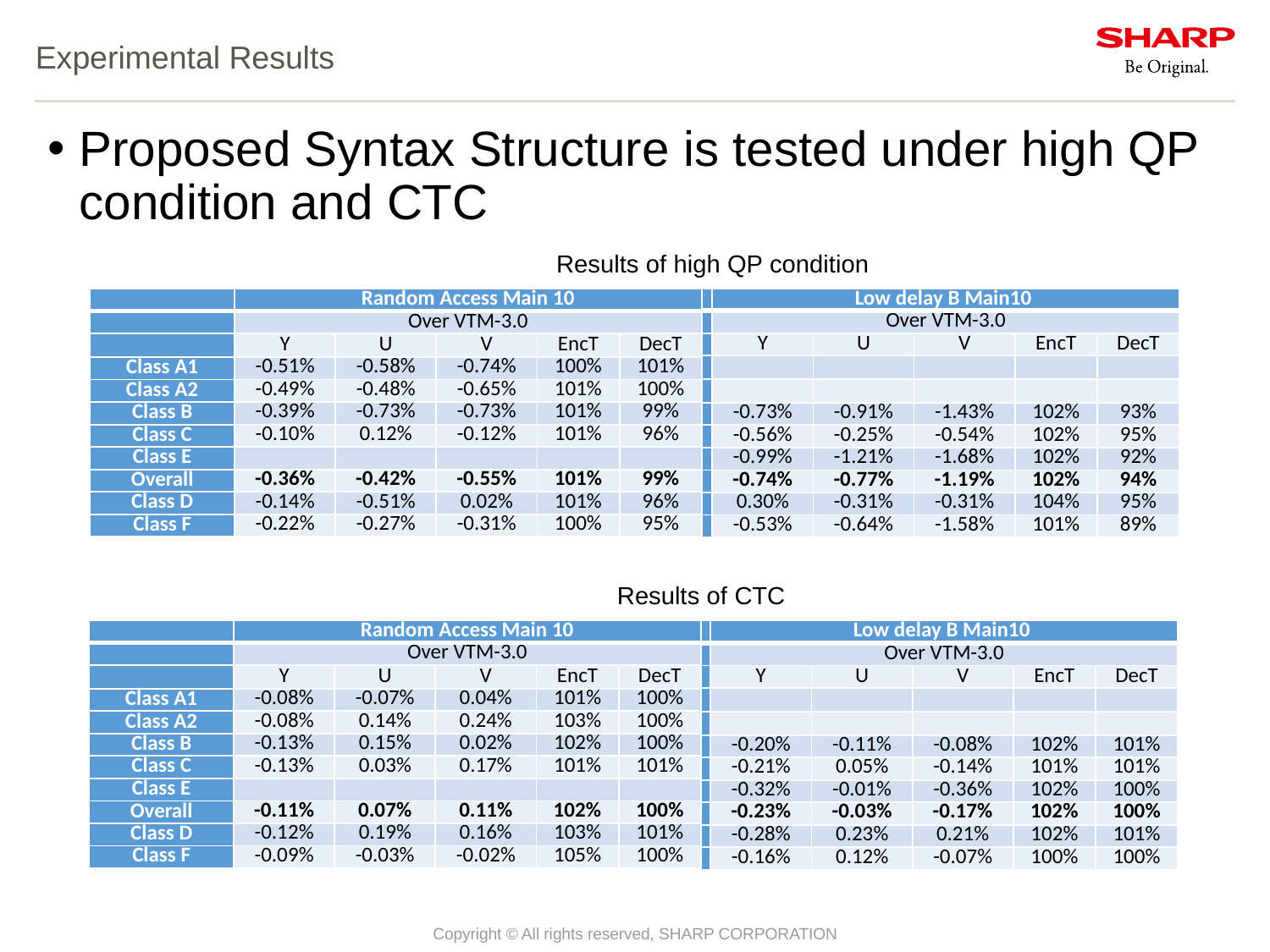

# Experimental Results
Proposed Syntax Structure is tested under high QP condition and CTC
Results of high QP condition
|  | Low delay B Main10 |  |  |  |  |
| --- | --- | --- | --- | --- | --- |
|  | Over VTM-3.0 |  |  |  |  |
|  | Y | U | V | EncT | DecT |
|  |  |  |  |  |  |
|  |  |  |  |  |  |
|  | -0.73% | -0.91% | -1.43% | 102% | 93% |
|  | -0.56% | -0.25% | -0.54% | 102% | 95% |
|  | -0.99% | -1.21% | -1.68% | 102% | 92% |
|  | -0.74% | -0.77% | -1.19% | 102% | 94% |
|  | 0.30% | -0.31% | -0.31% | 104% | 95% |
|  | -0.53% | -0.64% | -1.58% | 101% | 89% |
|  | Random Access Main 10 |  |  |  |  |
| --- | --- | --- | --- | --- | --- |
|  | Over VTM-3.0 |  |  |  |  |
|  | Y | U | V | EncT | DecT |
| Class A1 | -0.51% | -0.58% | -0.74% | 100% | 101% |
| Class A2 | -0.49% | -0.48% | -0.65% | 101% | 100% |
| Class B | -0.39% | -0.73% | -0.73% | 101% | 99% |
| Class C | -0.10% | 0.12% | -0.12% | 101% | 96% |
| Class E |  |  |  |  |  |
| Overall | -0.36% | -0.42% | -0.55% | 101% | 99% |
| Class D | -0.14% | -0.51% | 0.02% | 101% | 96% |
| Class F | -0.22% | -0.27% | -0.31% | 100% | 95% |
Results of CTC
|  | Random Access Main 10 |  |  |  |  |
| --- | --- | --- | --- | --- | --- |
|  | Over VTM-3.0 |  |  |  |  |
|  | Y | U | V | EncT | DecT |
| Class A1 | -0.08% | -0.07% | 0.04% | 101% | 100% |
| Class A2 | -0.08% | 0.14% | 0.24% | 103% | 100% |
| Class B | -0.13% | 0.15% | 0.02% | 102% | 100% |
| Class C | -0.13% | 0.03% | 0.17% | 101% | 101% |
| Class E |  |  |  |  |  |
| Overall | -0.11% | 0.07% | 0.11% | 102% | 100% |
| Class D | -0.12% | 0.19% | 0.16% | 103% | 101% |
| Class F | -0.09% | -0.03% | -0.02% | 105% | 100% |
|  | Low delay B Main10 |  |  |  |  |
| --- | --- | --- | --- | --- | --- |
|  | Over VTM-3.0 |  |  |  |  |
|  | Y | U | V | EncT | DecT |
|  |  |  |  |  |  |
|  |  |  |  |  |  |
|  | -0.20% | -0.11% | -0.08% | 102% | 101% |
|  | -0.21% | 0.05% | -0.14% | 101% | 101% |
|  | -0.32% | -0.01% | -0.36% | 102% | 100% |
|  | -0.23% | -0.03% | -0.17% | 102% | 100% |
|  | -0.28% | 0.23% | 0.21% | 102% | 101% |
|  | -0.16% | 0.12% | -0.07% | 100% | 100% |
Copyright © All rights reserved, SHARP CORPORATION